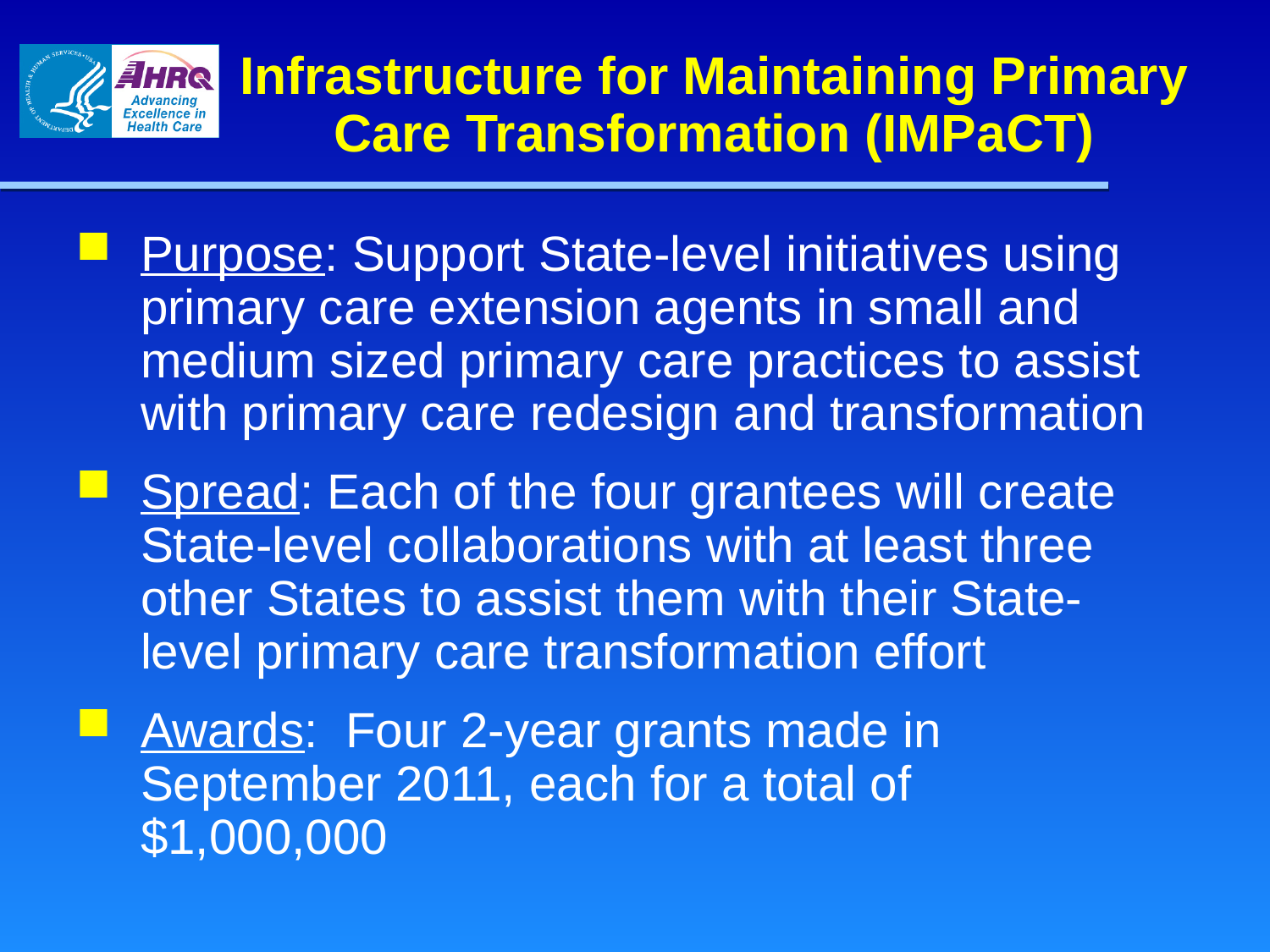

# Infrastructure for Maintaining Primary Care Transformation (IMPaCT)
Purpose: Support State-level initiatives using primary care extension agents in small and medium sized primary care practices to assist with primary care redesign and transformation
Spread: Each of the four grantees will create State-level collaborations with at least three other States to assist them with their State-level primary care transformation effort
Awards:  Four 2-year grants made in September 2011, each for a total of $1,000,000